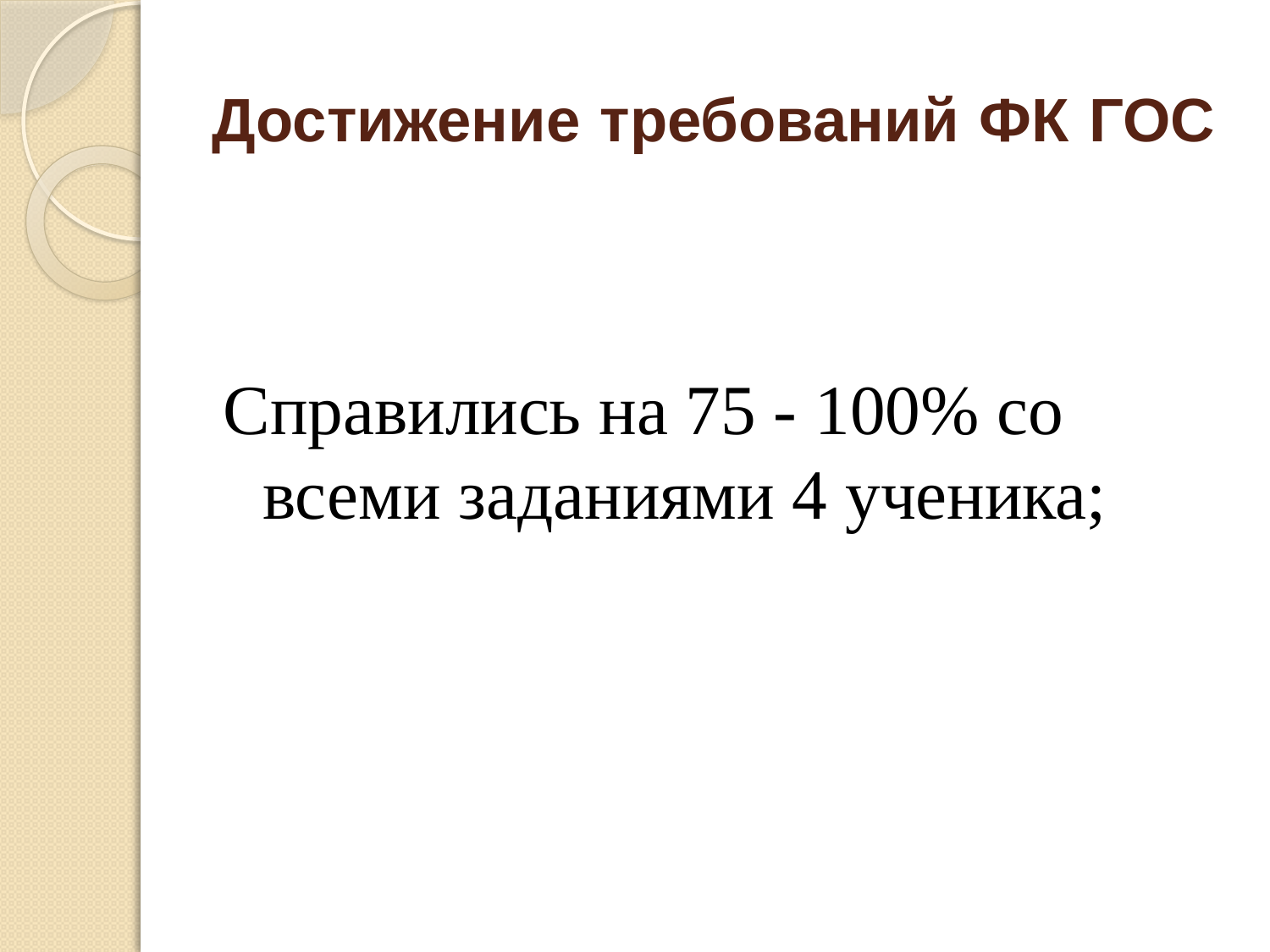

# Достижение требований ФК ГОС

Справились на 75 - 100% со всеми заданиями 4 ученика;